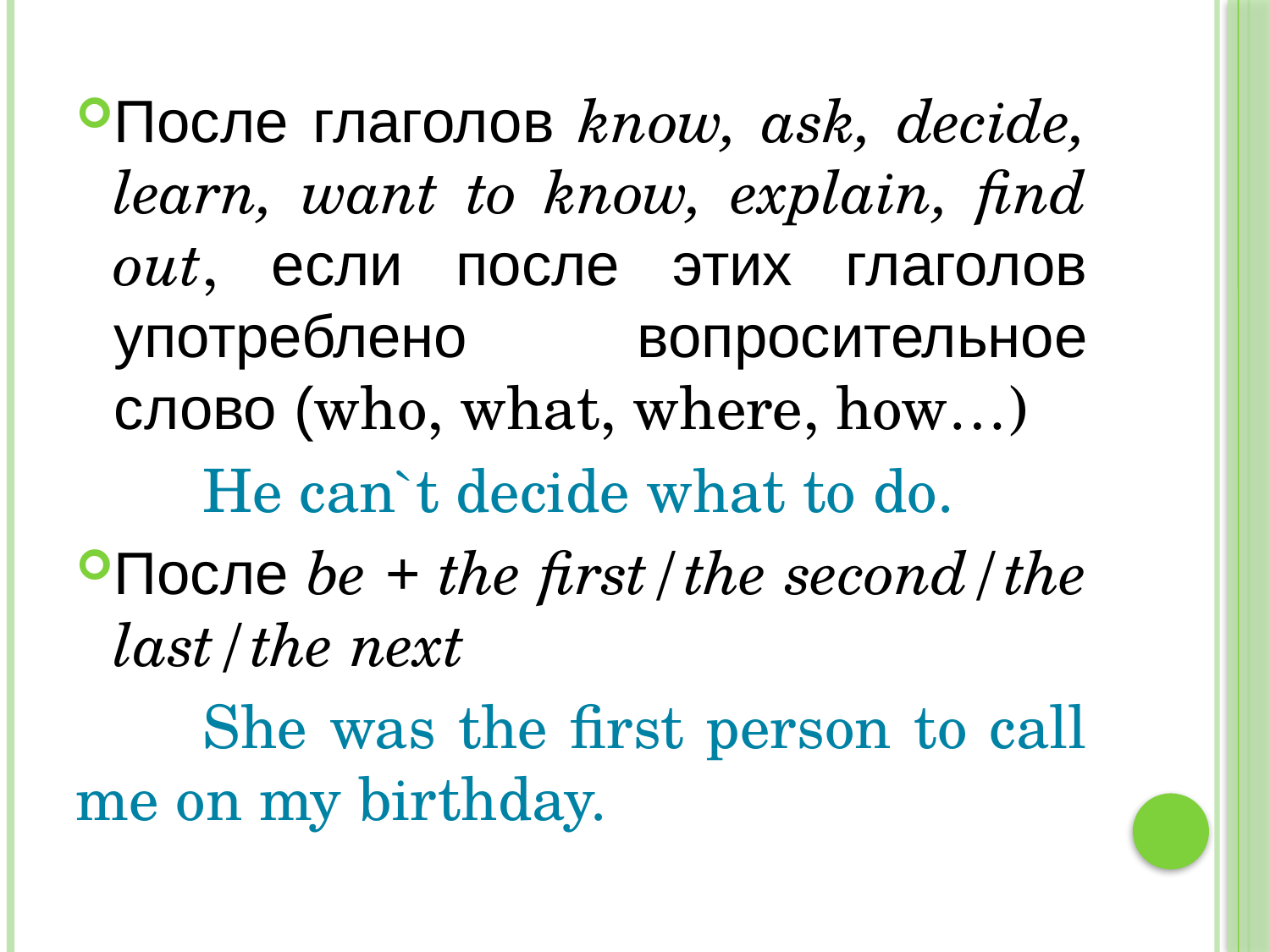

#
После глаголов know, ask, decide, learn, want to know, explain, find out, если после этих глаголов употреблено вопросительное слово (who, what, where, how…)
	He can`t decide what to do.
После be + the first/the second/the last/the next
	She was the first person to call me on my birthday.